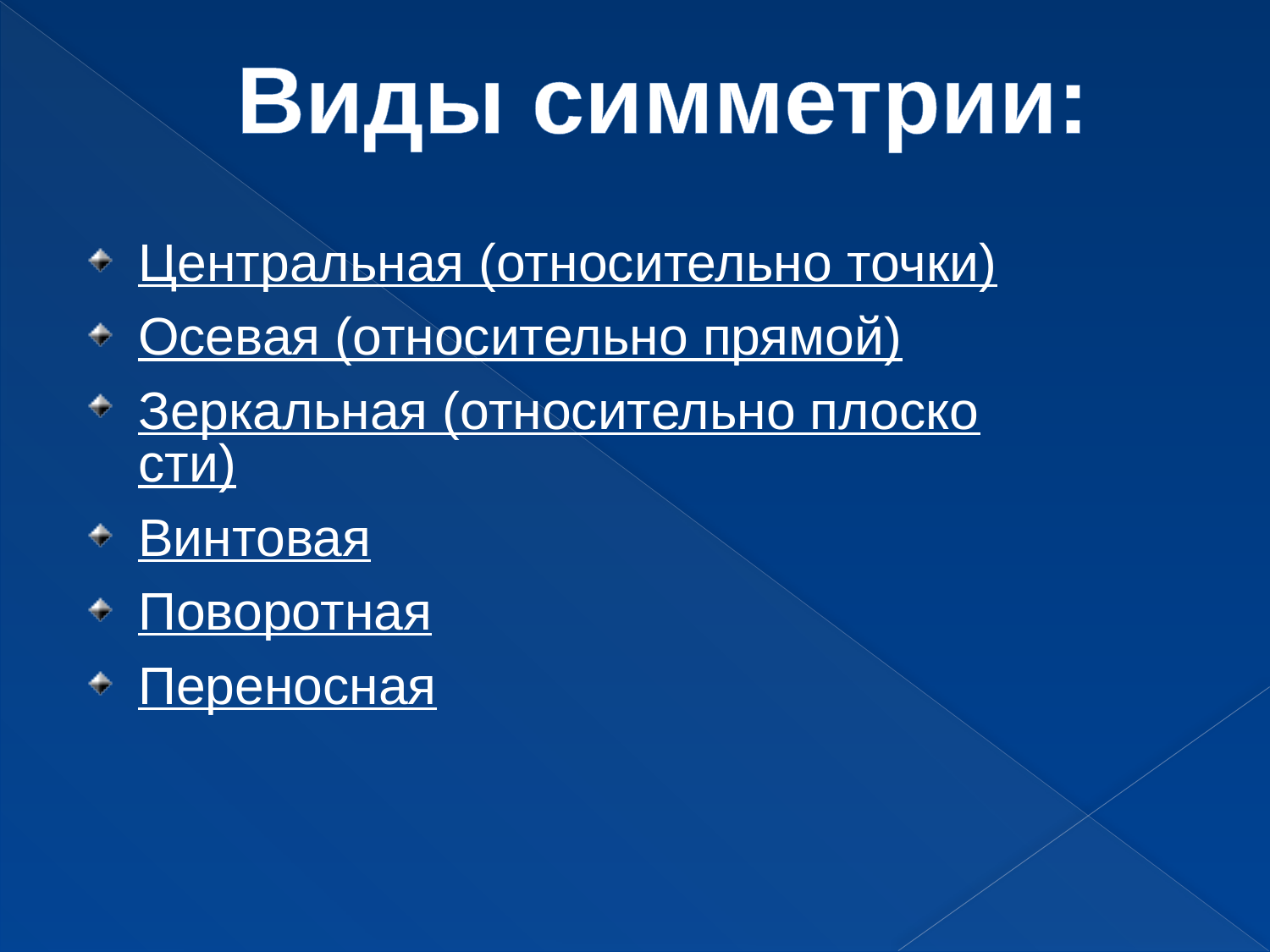

Виды симметрии:
Центральная (относительно точки)
Осевая (относительно прямой)
Зеркальная (относительно плоскости)
Винтовая
Поворотная
Переносная